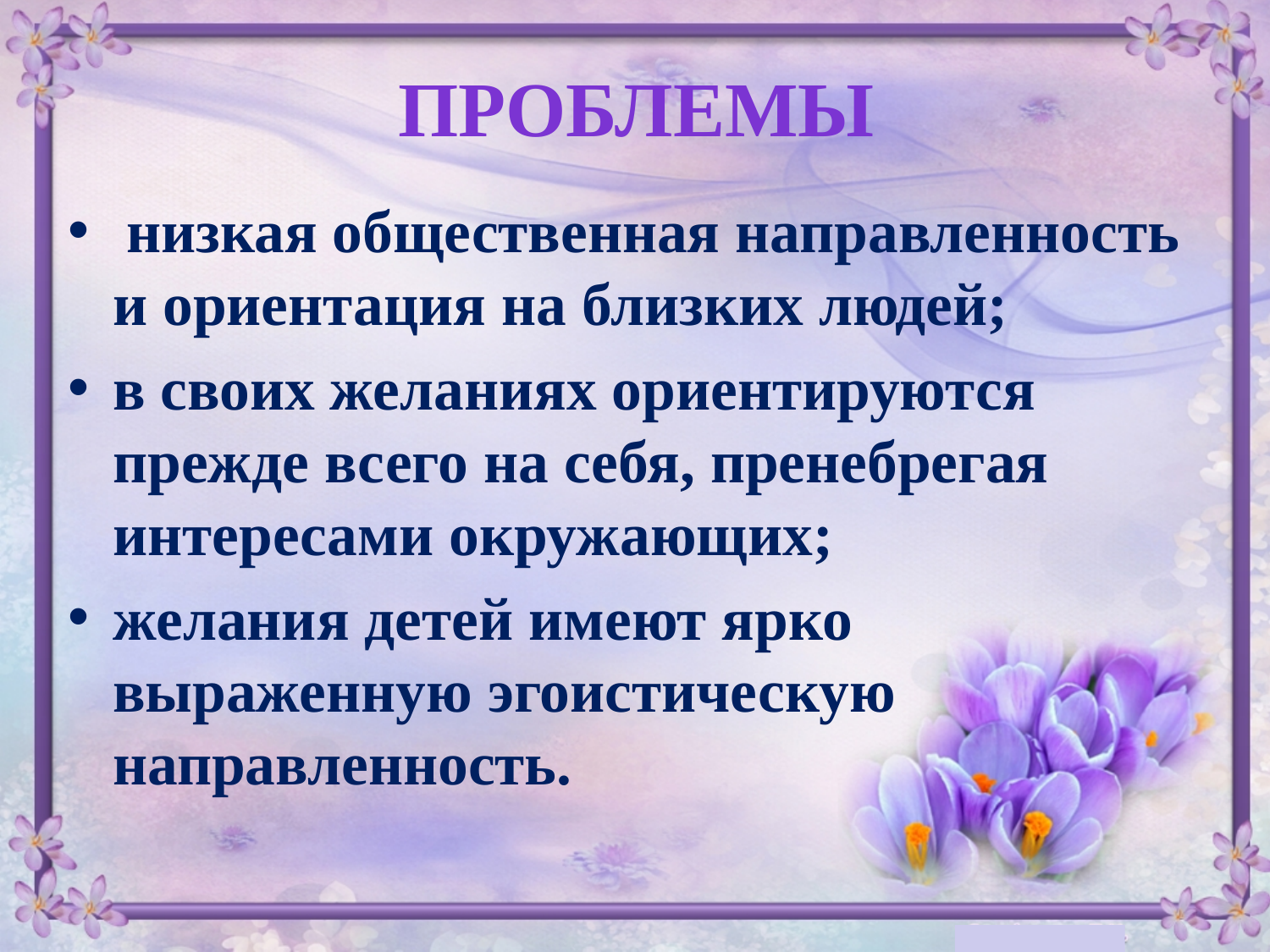

# Проблемы
 низкая общественная направленность и ориентация на близких людей;
в своих желаниях ориентируются прежде всего на себя, пренебрегая интересами окружающих;
желания детей имеют ярко выраженную эгоистическую направленность.